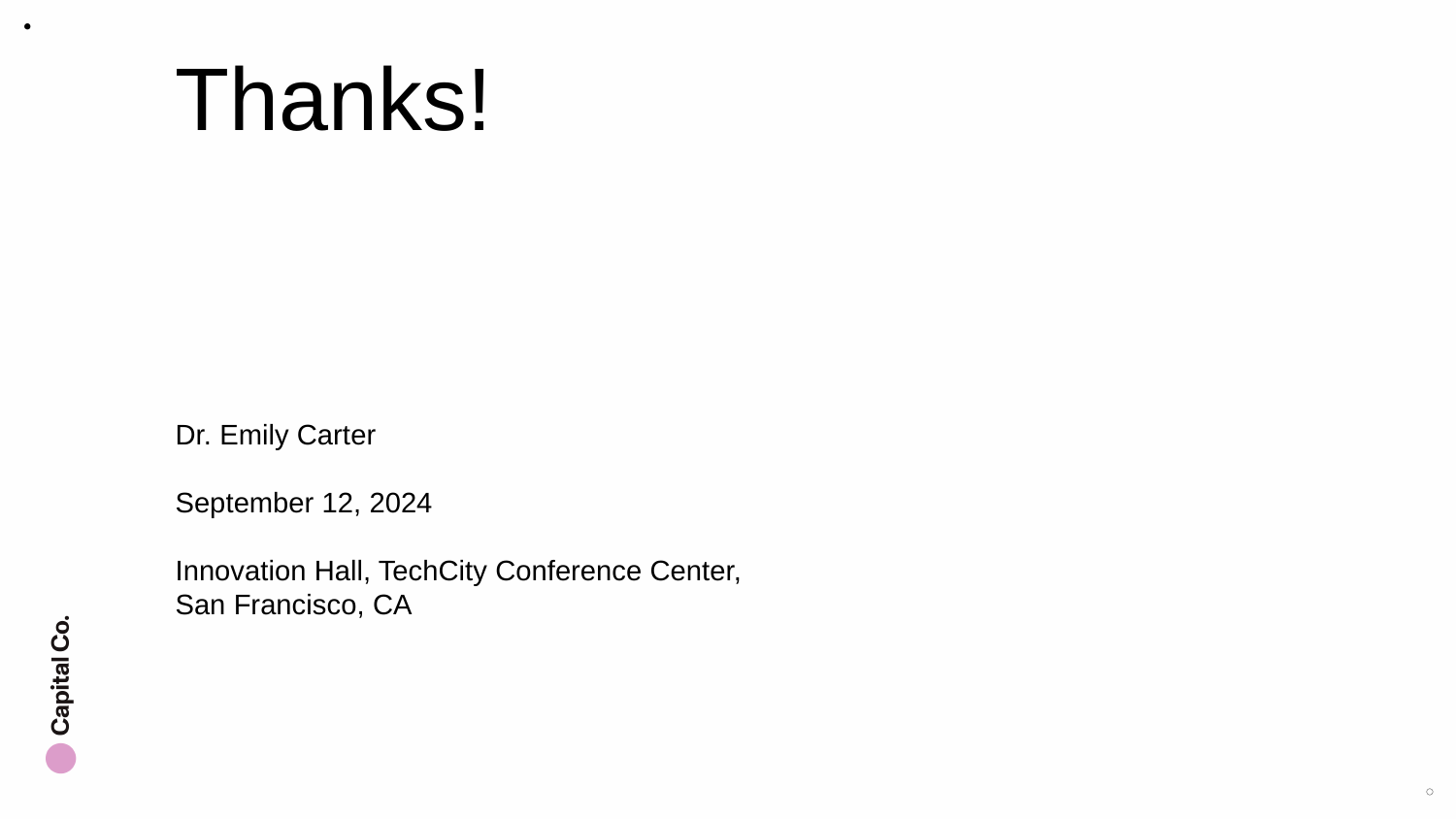

Thanks!
Dr. Emily Carter

September 12, 2024

Innovation Hall, TechCity Conference Center,
San Francisco, CA